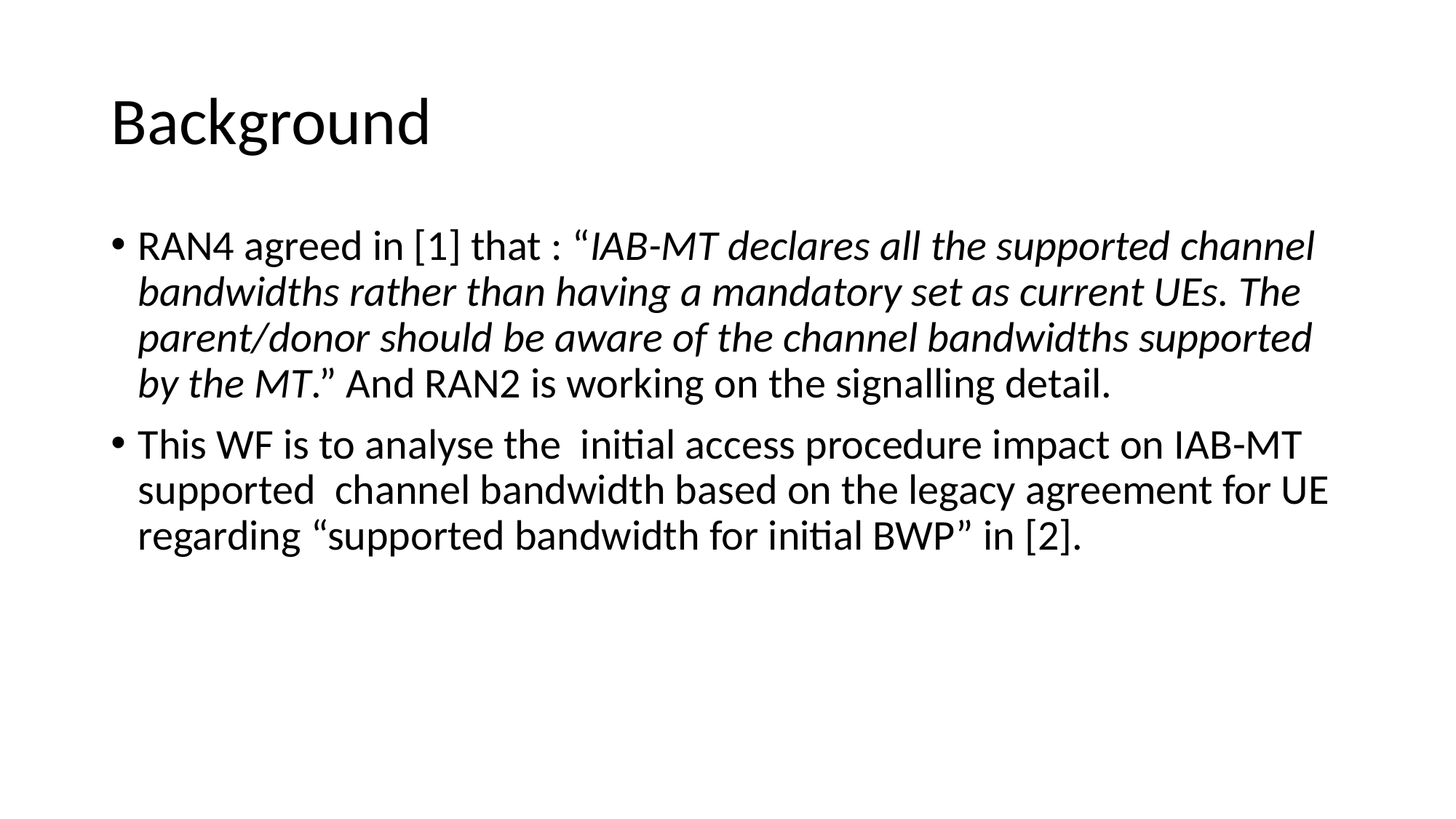

# Background
RAN4 agreed in [1] that : “IAB-MT declares all the supported channel bandwidths rather than having a mandatory set as current UEs. The parent/donor should be aware of the channel bandwidths supported by the MT.” And RAN2 is working on the signalling detail.
This WF is to analyse the  initial access procedure impact on IAB-MT supported  channel bandwidth based on the legacy agreement for UE regarding “supported bandwidth for initial BWP” in [2].